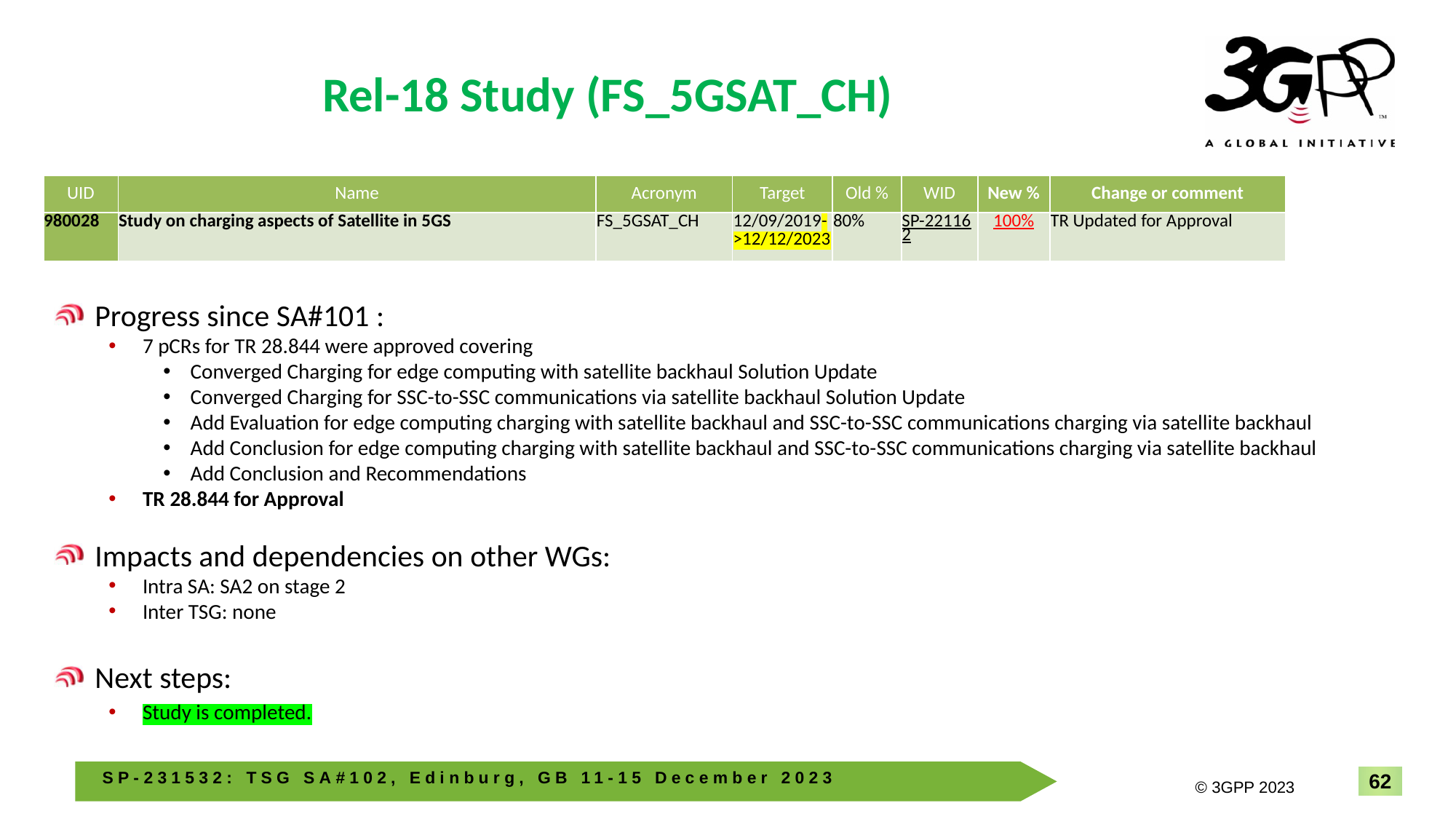

# Rel-18 Study (FS_5GSAT_CH)
| UID | Name | Acronym | Target | Old % | WID | New % | Change or comment |
| --- | --- | --- | --- | --- | --- | --- | --- |
| 980028 | Study on charging aspects of Satellite in 5GS | FS\_5GSAT\_CH | 12/09/2019->12/12/2023 | 80% | SP-221162 | 100% | TR Updated for Approval |
Progress since SA#101 :
7 pCRs for TR 28.844 were approved covering
Converged Charging for edge computing with satellite backhaul Solution Update
Converged Charging for SSC-to-SSC communications via satellite backhaul Solution Update
Add Evaluation for edge computing charging with satellite backhaul and SSC-to-SSC communications charging via satellite backhaul
Add Conclusion for edge computing charging with satellite backhaul and SSC-to-SSC communications charging via satellite backhaul
Add Conclusion and Recommendations
TR 28.844 for Approval

Impacts and dependencies on other WGs:
Intra SA: SA2 on stage 2
Inter TSG: none

Next steps:
Study is completed.